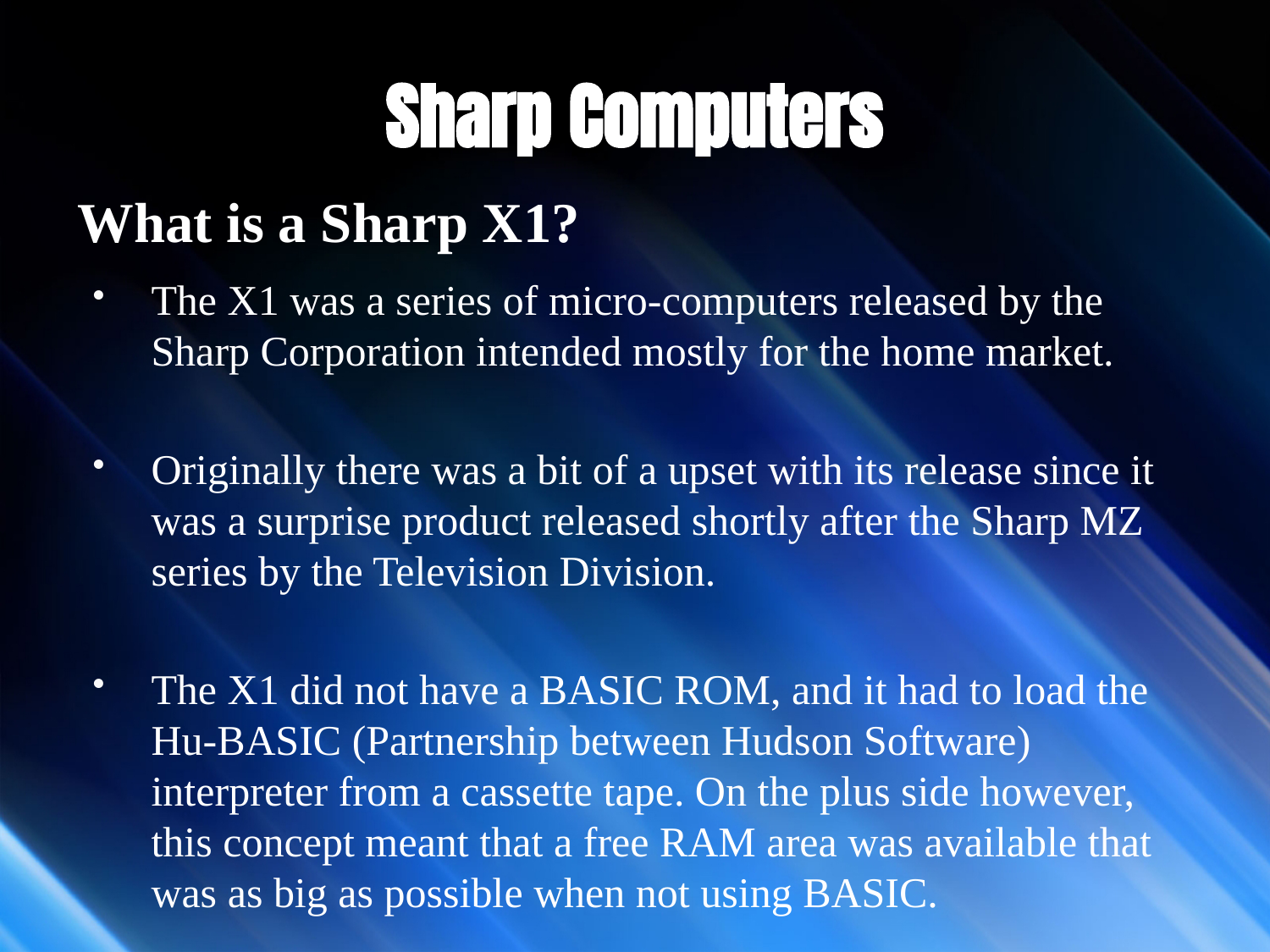

# Sharp Computers
What is a Sharp X1?
The X1 was a series of micro-computers released by the Sharp Corporation intended mostly for the home market.

Originally there was a bit of a upset with its release since it was a surprise product released shortly after the Sharp MZ series by the Television Division.

The X1 did not have a BASIC ROM, and it had to load the Hu-BASIC (Partnership between Hudson Software) interpreter from a cassette tape. On the plus side however, this concept meant that a free RAM area was available that was as big as possible when not using BASIC.